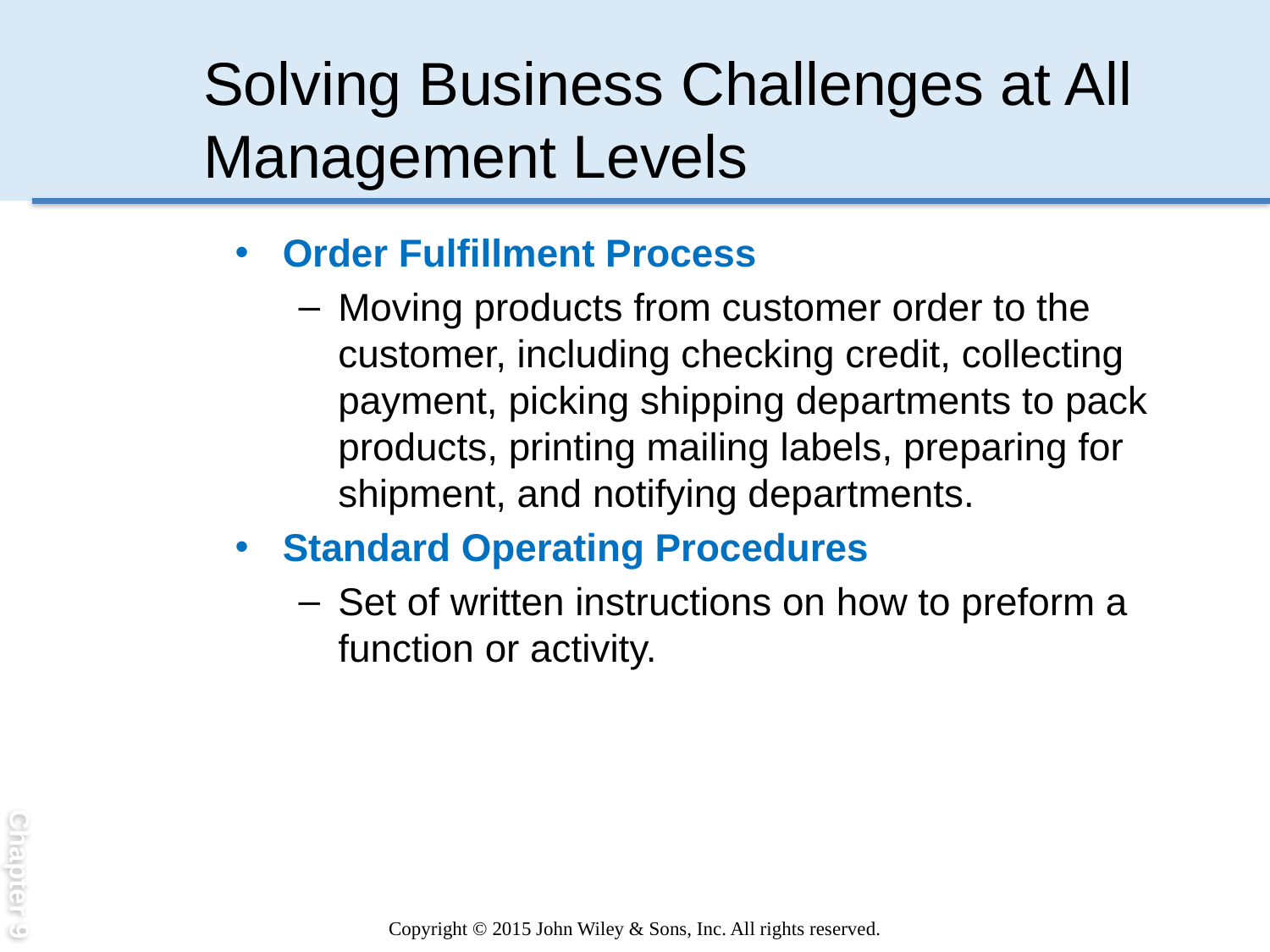

Chapter 9
# Solving Business Challenges at All Management Levels
Order Fulfillment Process
Moving products from customer order to the customer, including checking credit, collecting payment, picking shipping departments to pack products, printing mailing labels, preparing for shipment, and notifying departments.
Standard Operating Procedures
Set of written instructions on how to preform a function or activity.